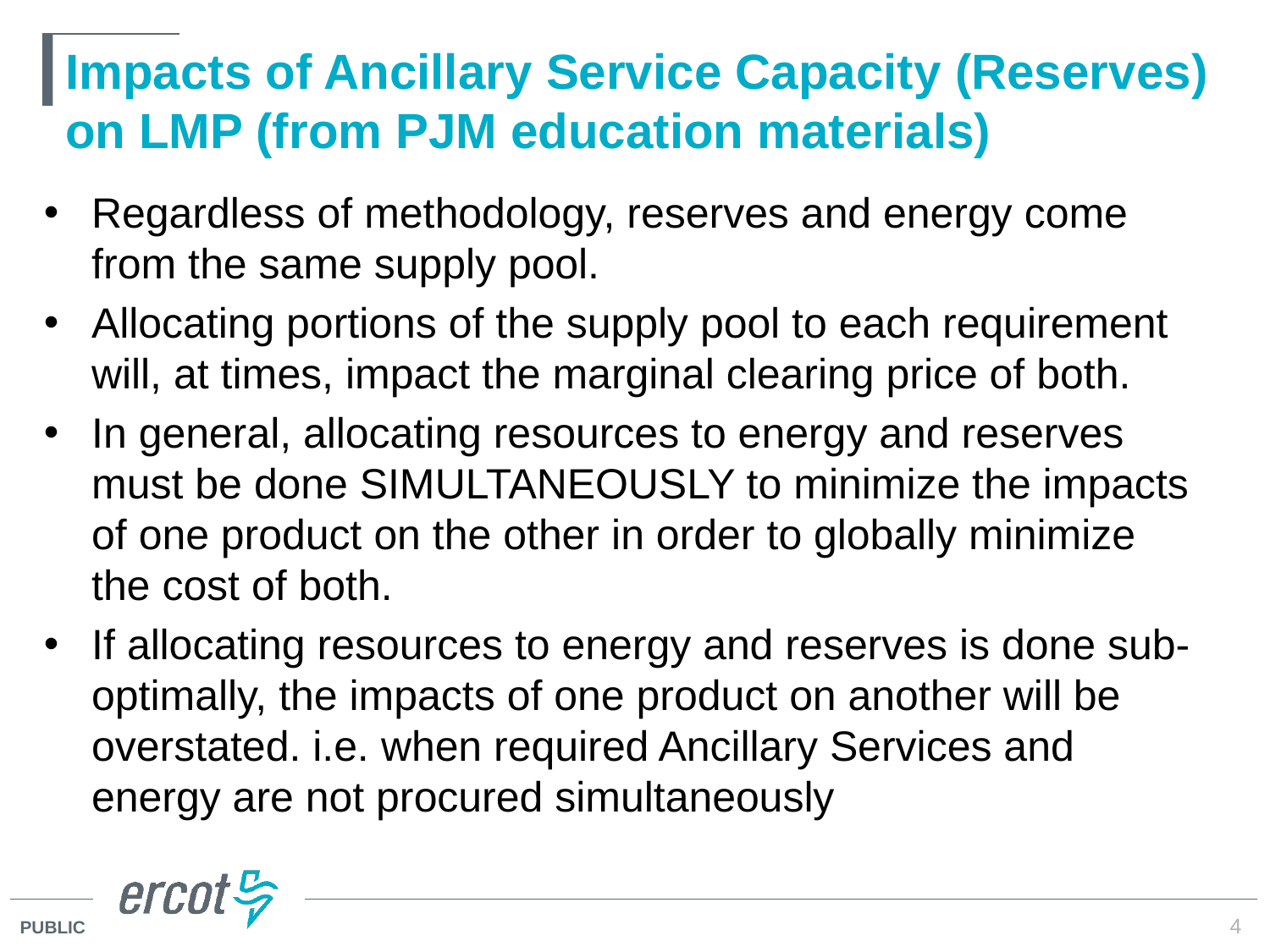

# Impacts of Ancillary Service Capacity (Reserves) on LMP (from PJM education materials)
Regardless of methodology, reserves and energy come from the same supply pool.
Allocating portions of the supply pool to each requirement will, at times, impact the marginal clearing price of both.
In general, allocating resources to energy and reserves must be done SIMULTANEOUSLY to minimize the impacts of one product on the other in order to globally minimize the cost of both.
If allocating resources to energy and reserves is done sub-optimally, the impacts of one product on another will be overstated. i.e. when required Ancillary Services and energy are not procured simultaneously
4